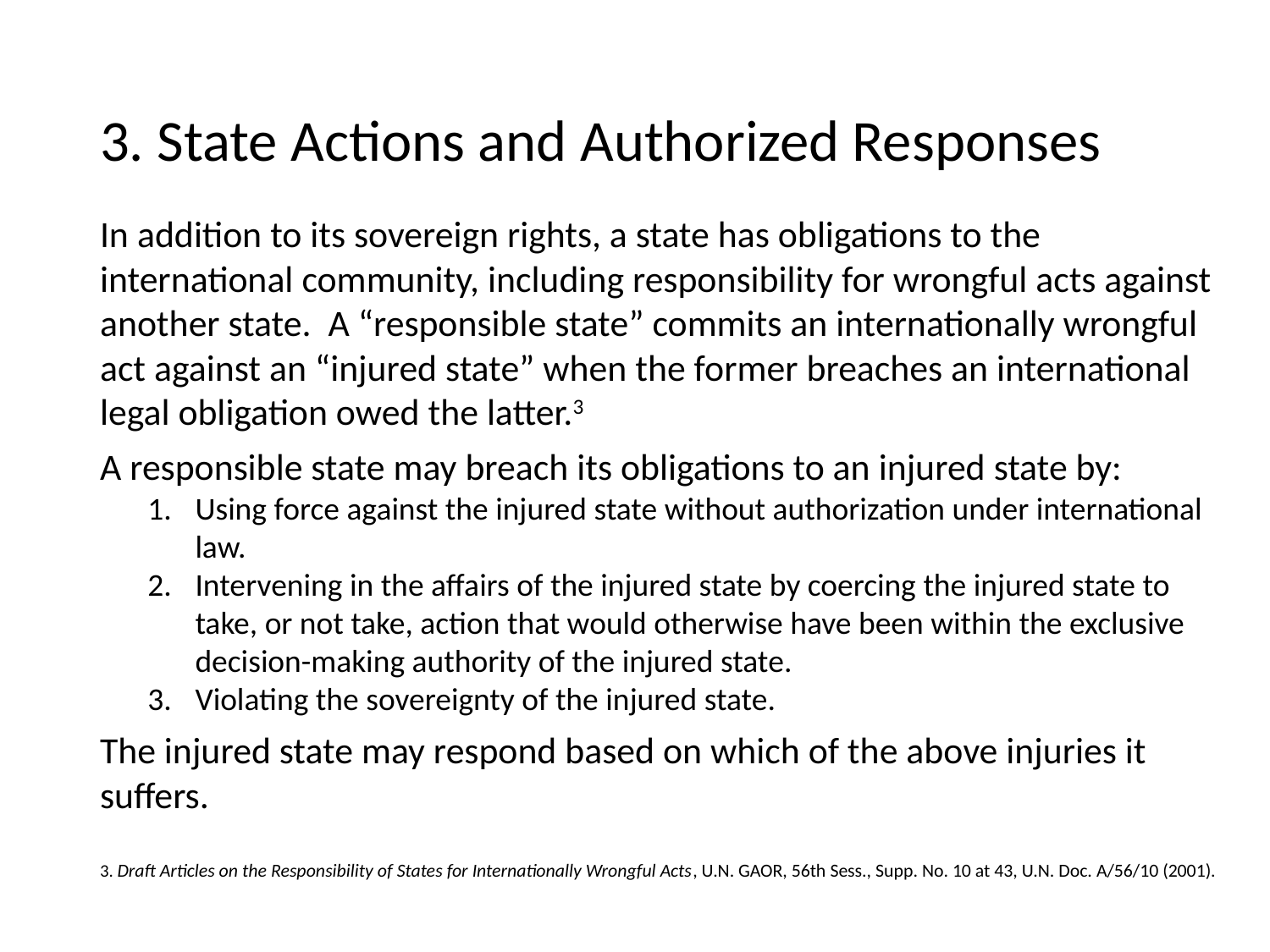

# 3. State Actions and Authorized Responses
In addition to its sovereign rights, a state has obligations to the international community, including responsibility for wrongful acts against another state.  A “responsible state” commits an internationally wrongful act against an “injured state” when the former breaches an international legal obligation owed the latter.3
A responsible state may breach its obligations to an injured state by:
Using force against the injured state without authorization under international law.
Intervening in the affairs of the injured state by coercing the injured state to take, or not take, action that would otherwise have been within the exclusive decision-making authority of the injured state.
Violating the sovereignty of the injured state.
The injured state may respond based on which of the above injuries it suffers.

3. Draft Articles on the Responsibility of States for Internationally Wrongful Acts, U.N. GAOR, 56th Sess., Supp. No. 10 at 43, U.N. Doc. A/56/10 (2001).